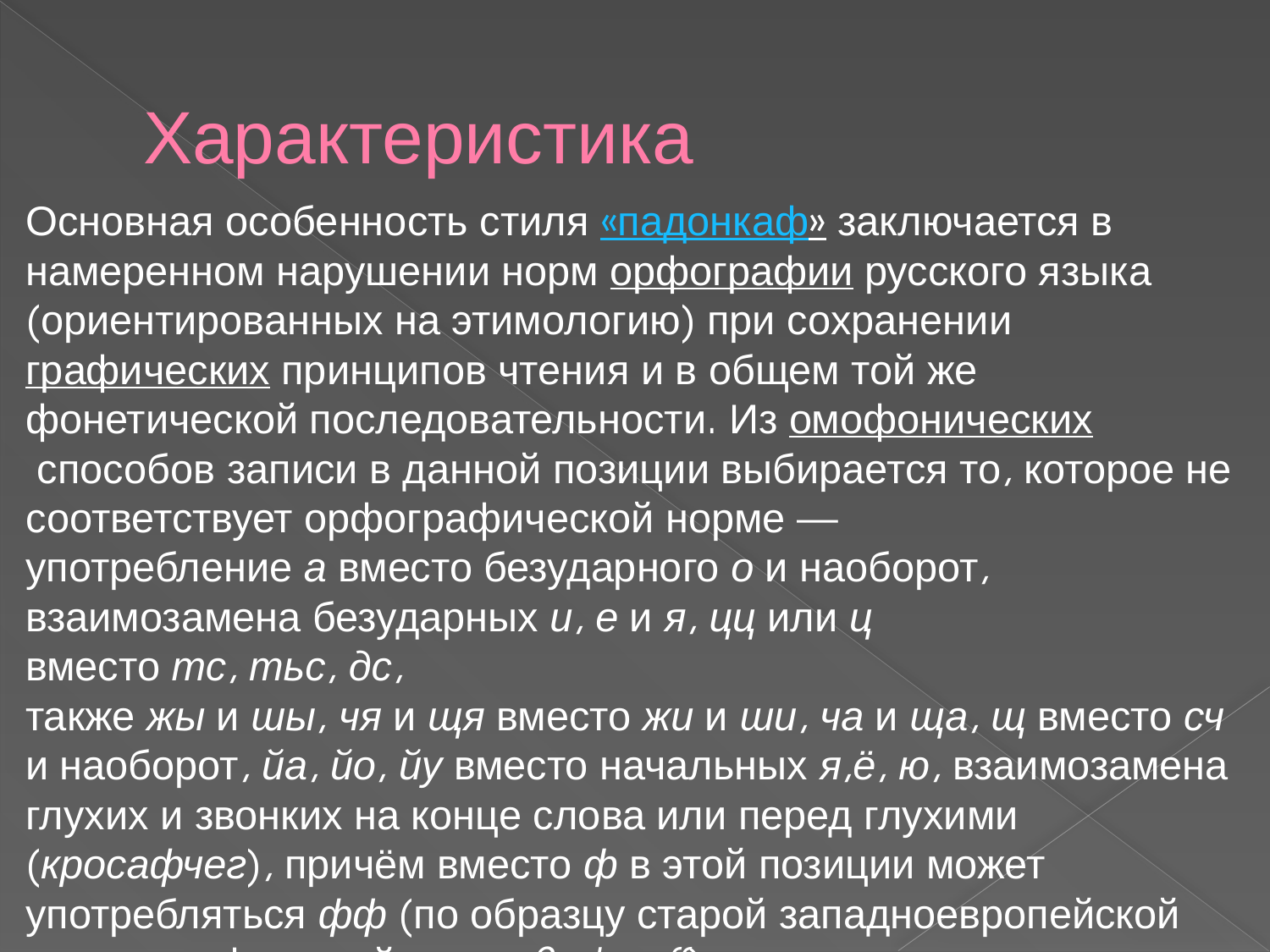

# Характеристика
Основная особенность стиля «падонкаф» заключается в намеренном нарушении норм орфографии русского языка (ориентированных на этимологию) при сохранении графических принципов чтения и в общем той же фонетической последовательности. Из омофонических способов записи в данной позиции выбирается то, которое не соответствует орфографической норме — употребление а вместо безударного о и наоборот, взаимозамена безударных и, е и я, цц или ц вместо тс, тьс, дс, также жы и шы, чя и щя вместо жи и ши, ча и ща, щ вместо сч и наоборот, йа, йо, йу вместо начальных я,ё, ю, взаимозамена глухих и звонких на конце слова или перед глухими (кросафчег), причём вместо ф в этой позиции может употребляться фф (по образцу старой западноевропейской передачи фамилий вроде Smirnoff).